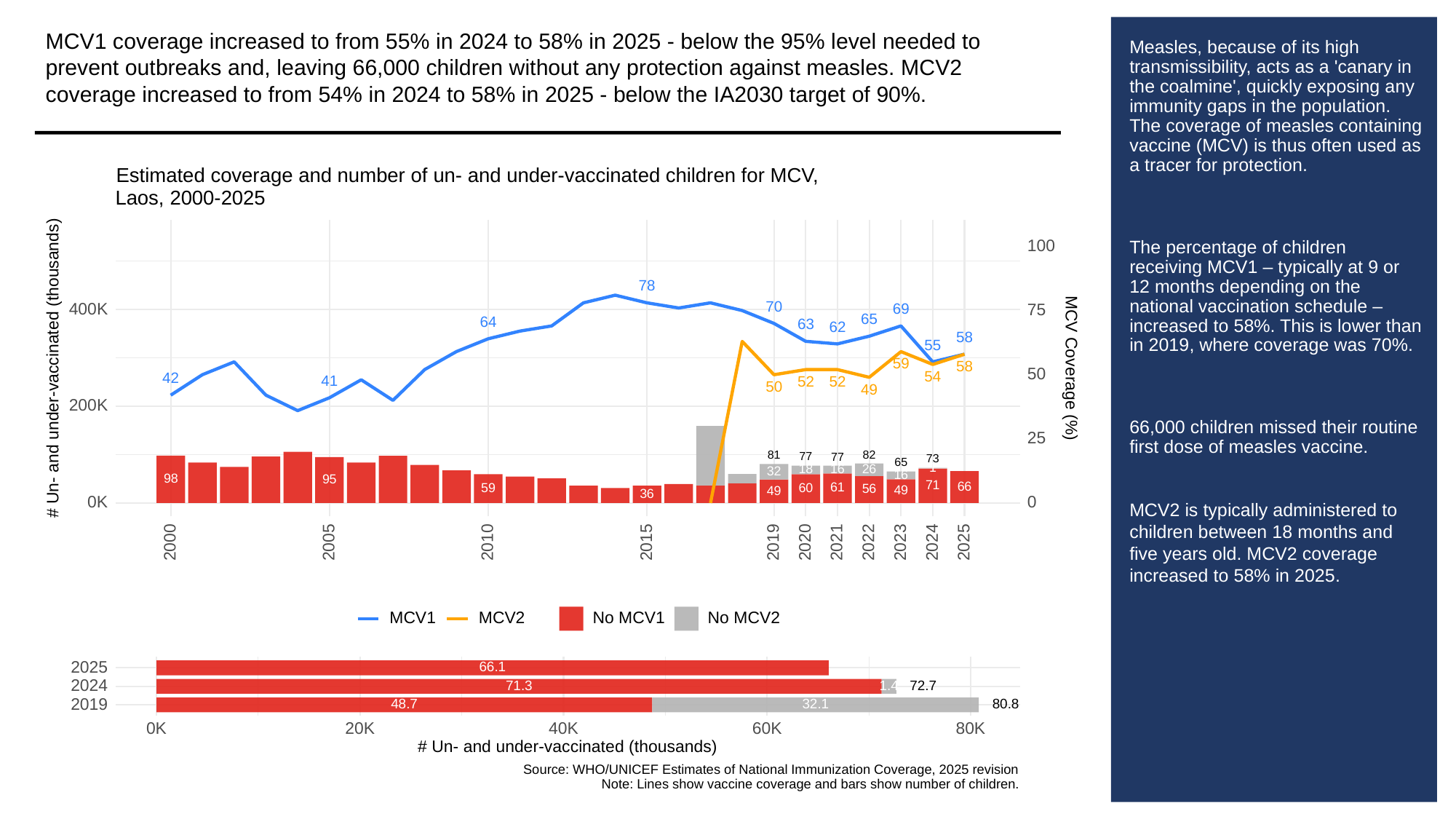

MCV1 coverage increased to from 55% in 2024 to 58% in 2025 - below the 95% level needed to prevent outbreaks and, leaving 66,000 children without any protection against measles. MCV2 coverage increased to from 54% in 2024 to 58% in 2025 - below the IA2030 target of 90%.
# Measles, because of its high transmissibility, acts as a 'canary in the coalmine', quickly exposing any immunity gaps in the population. The coverage of measles containing vaccine (MCV) is thus often used as a tracer for protection.

The percentage of children receiving MCV1 – typically at 9 or 12 months depending on the national vaccination schedule – increased to 58%. This is lower than in 2019, where coverage was 70%.

66,000 children missed their routine first dose of measles vaccine.

MCV2 is typically administered to children between 18 months and five years old. MCV2 coverage increased to 58% in 2025.

Estimated coverage and number of un- and under-vaccinated children for MCV,
Laos, 2000-2025

100

78

70
400K
69
75

65
64
63
62
58
55

59
# Un- and under-vaccinated (thousands)
MCV Coverage (%)
58
50
54
42
41
52
52
50
49
200K

25
82
81

77
77

73

65

1

16
26

18

32

16

98
95

71
66

61
60
59

56

49
49

36
0K
0

2023
2000
2005
2010
2015
2019
2020
2021
2022
2024
2025

MCV1
MCV2
No MCV1
No MCV2

2025
66.1

2024
71.3
1.4
72.7

2019
32.1
48.7
80.8

0K
20K
40K
60K
80K
# Un- and under-vaccinated (thousands)
Source: WHO/UNICEF Estimates of National Immunization Coverage, 2025 revision
Note: Lines show vaccine coverage and bars show number of children.